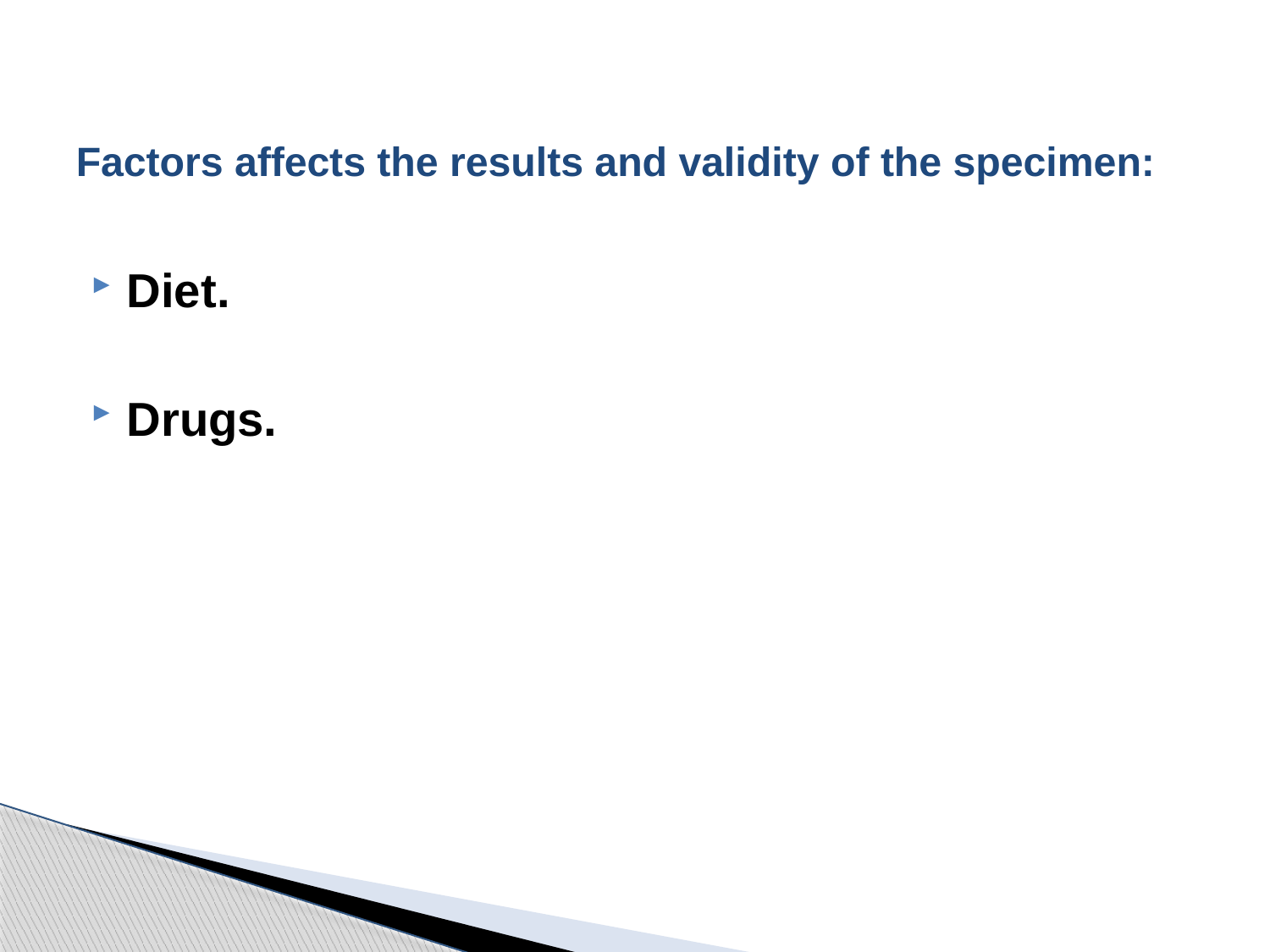

# Factors affects the results and validity of the specimen:
Diet.

Drugs.